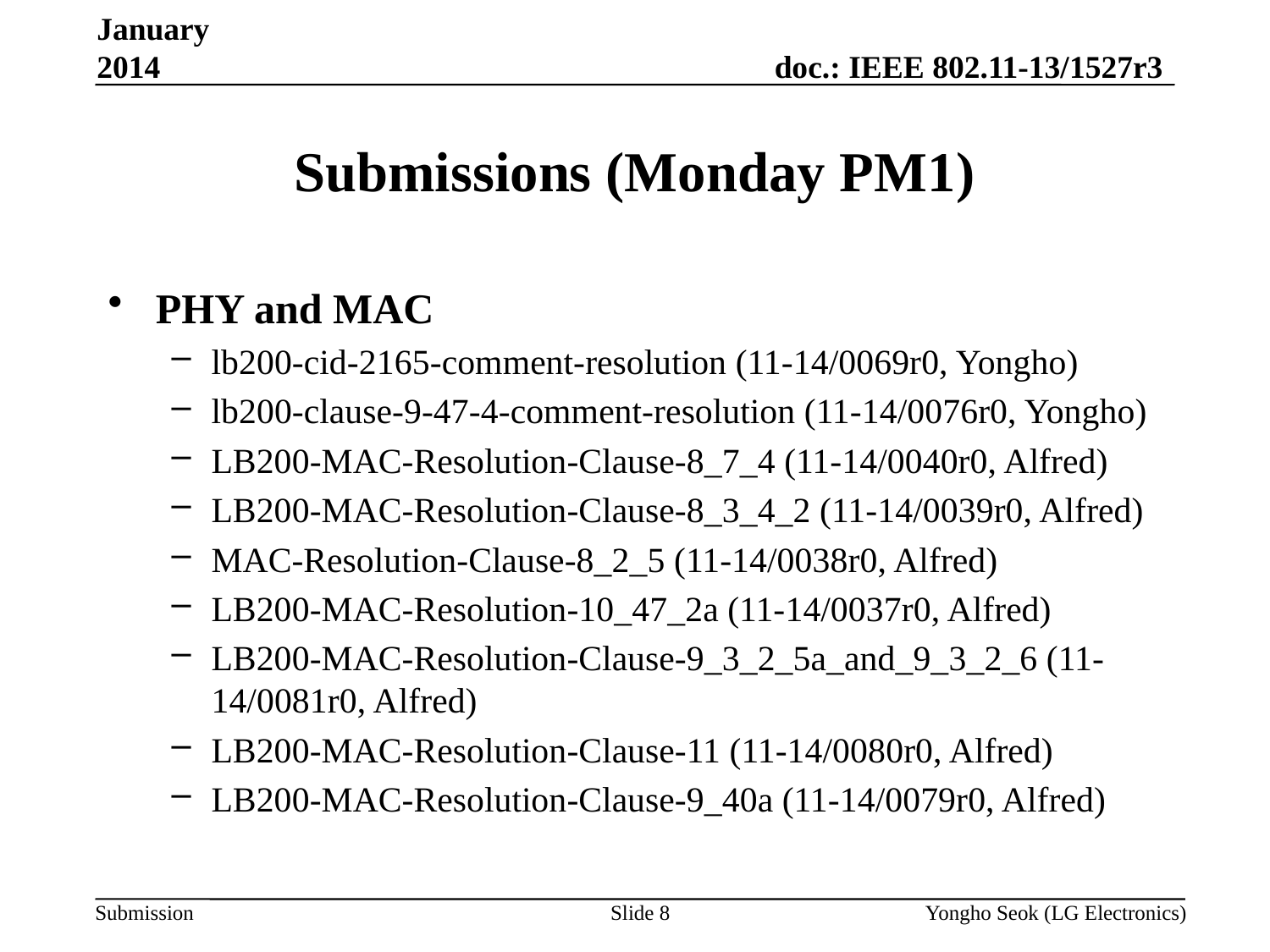

January 2014
# Submissions (Monday PM1)
PHY and MAC
lb200-cid-2165-comment-resolution (11-14/0069r0, Yongho)
lb200-clause-9-47-4-comment-resolution (11-14/0076r0, Yongho)
LB200-MAC-Resolution-Clause-8_7_4 (11-14/0040r0, Alfred)
LB200-MAC-Resolution-Clause-8_3_4_2 (11-14/0039r0, Alfred)
MAC-Resolution-Clause-8_2_5 (11-14/0038r0, Alfred)
LB200-MAC-Resolution-10_47_2a (11-14/0037r0, Alfred)
LB200-MAC-Resolution-Clause-9_3_2_5a_and_9_3_2_6 (11-14/0081r0, Alfred)
LB200-MAC-Resolution-Clause-11 (11-14/0080r0, Alfred)
LB200-MAC-Resolution-Clause-9_40a (11-14/0079r0, Alfred)

Slide 8
Yongho Seok (LG Electronics)